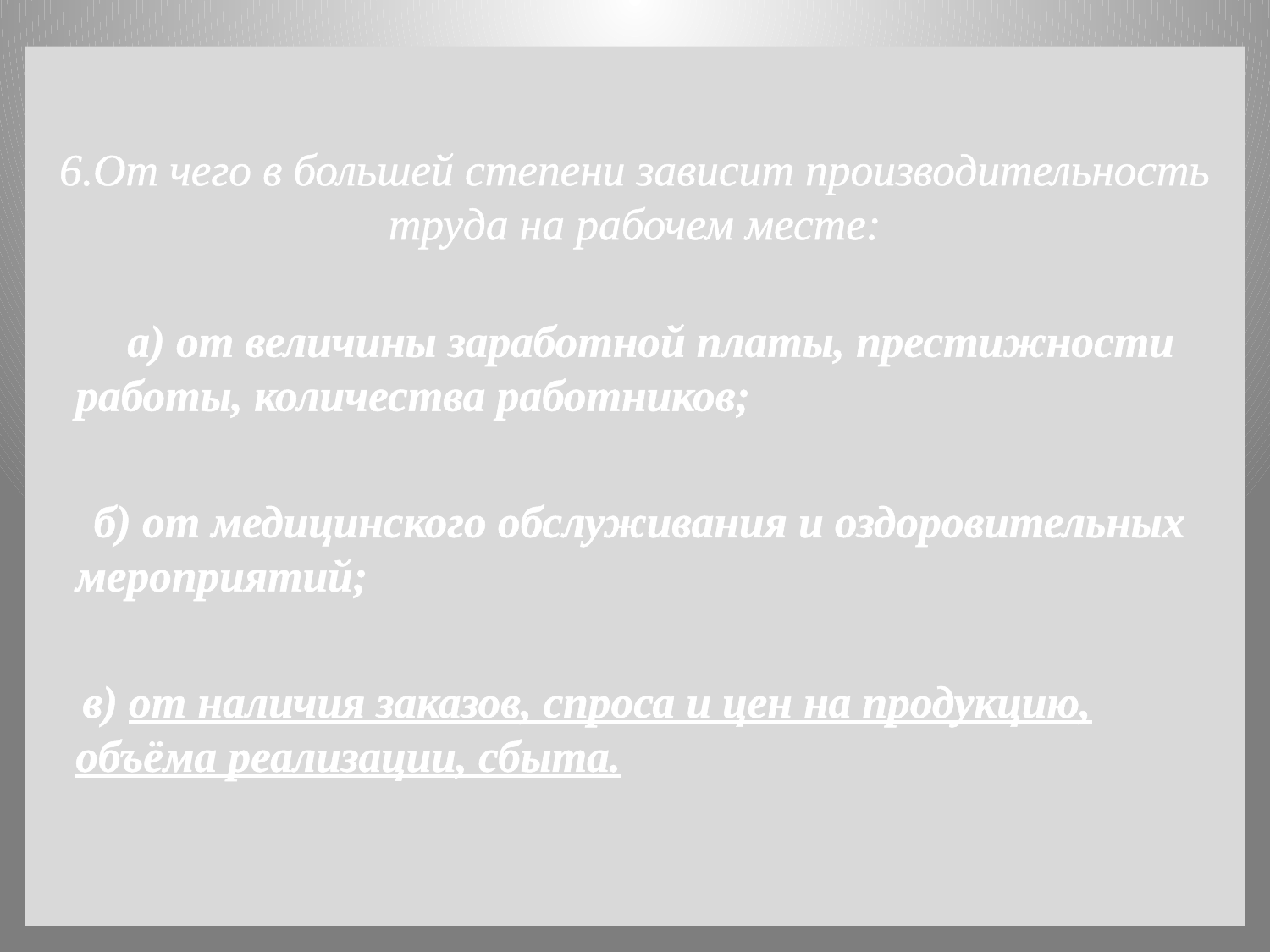

6.От чего в большей степени зависит производительность труда на рабочем месте:

        а) от величины заработной платы, престижности работы, количества работников;

     б) от медицинского обслуживания и оздоровительных мероприятий;

    в) от наличия заказов, спроса и цен на продукцию, объёма реализации, сбыта.